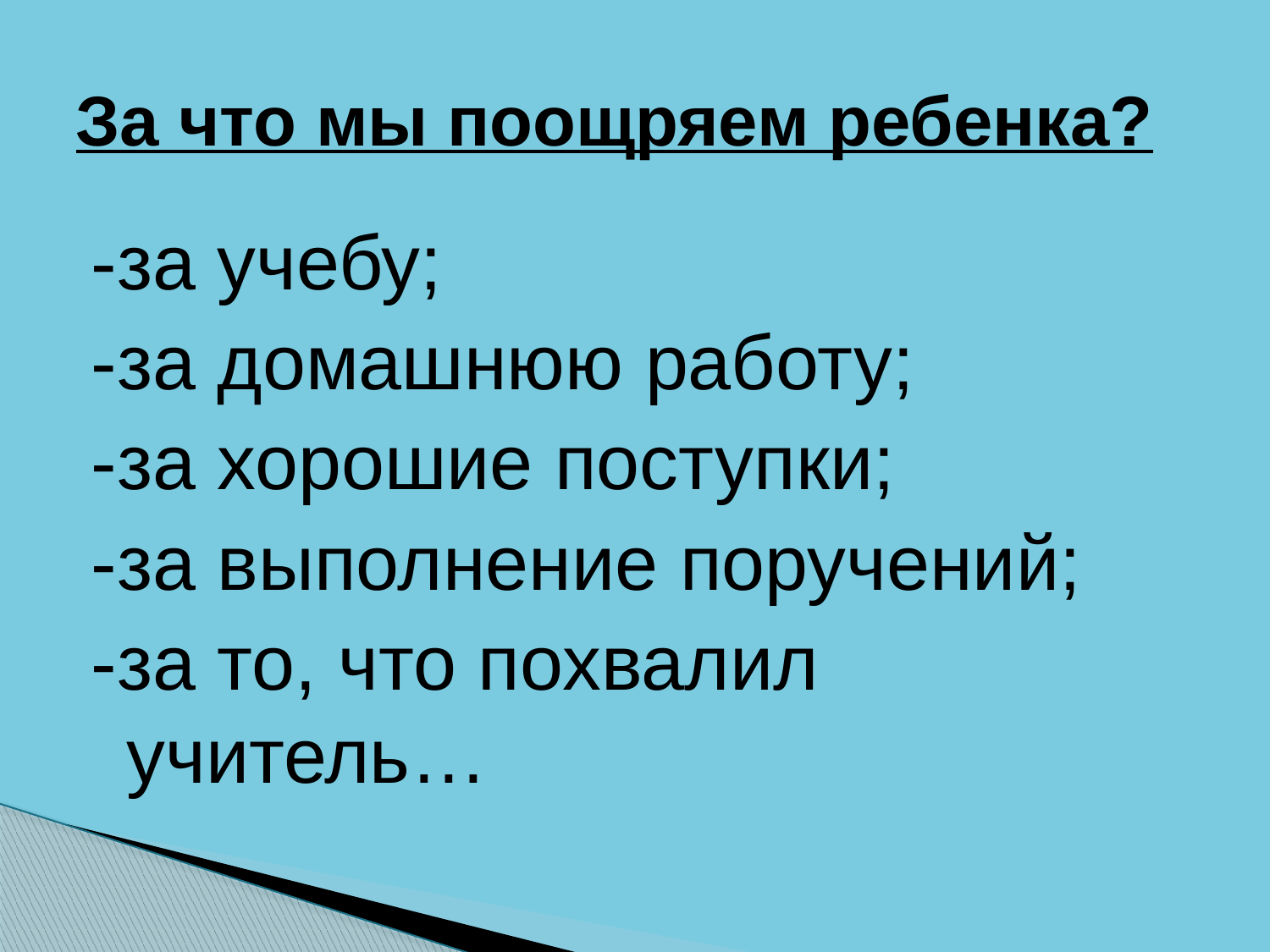

# За что мы поощряем ребенка?
-за учебу;
-за домашнюю работу;
-за хорошие поступки;
-за выполнение поручений;
-за то, что похвалил учитель…